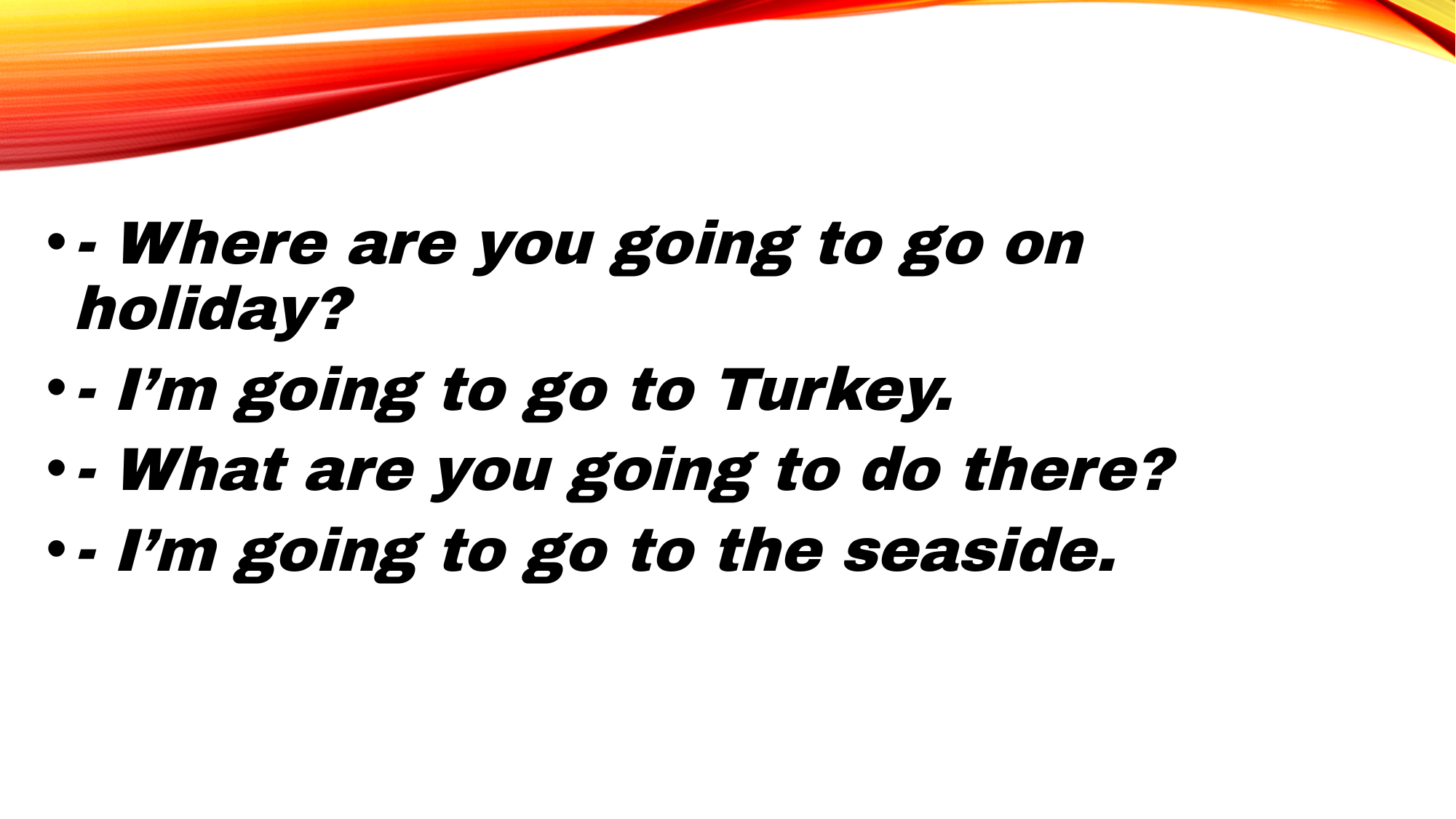

- Where are you going to go on holiday?
- I’m going to go to Turkey.
- What are you going to do there?
- I’m going to go to the seaside.